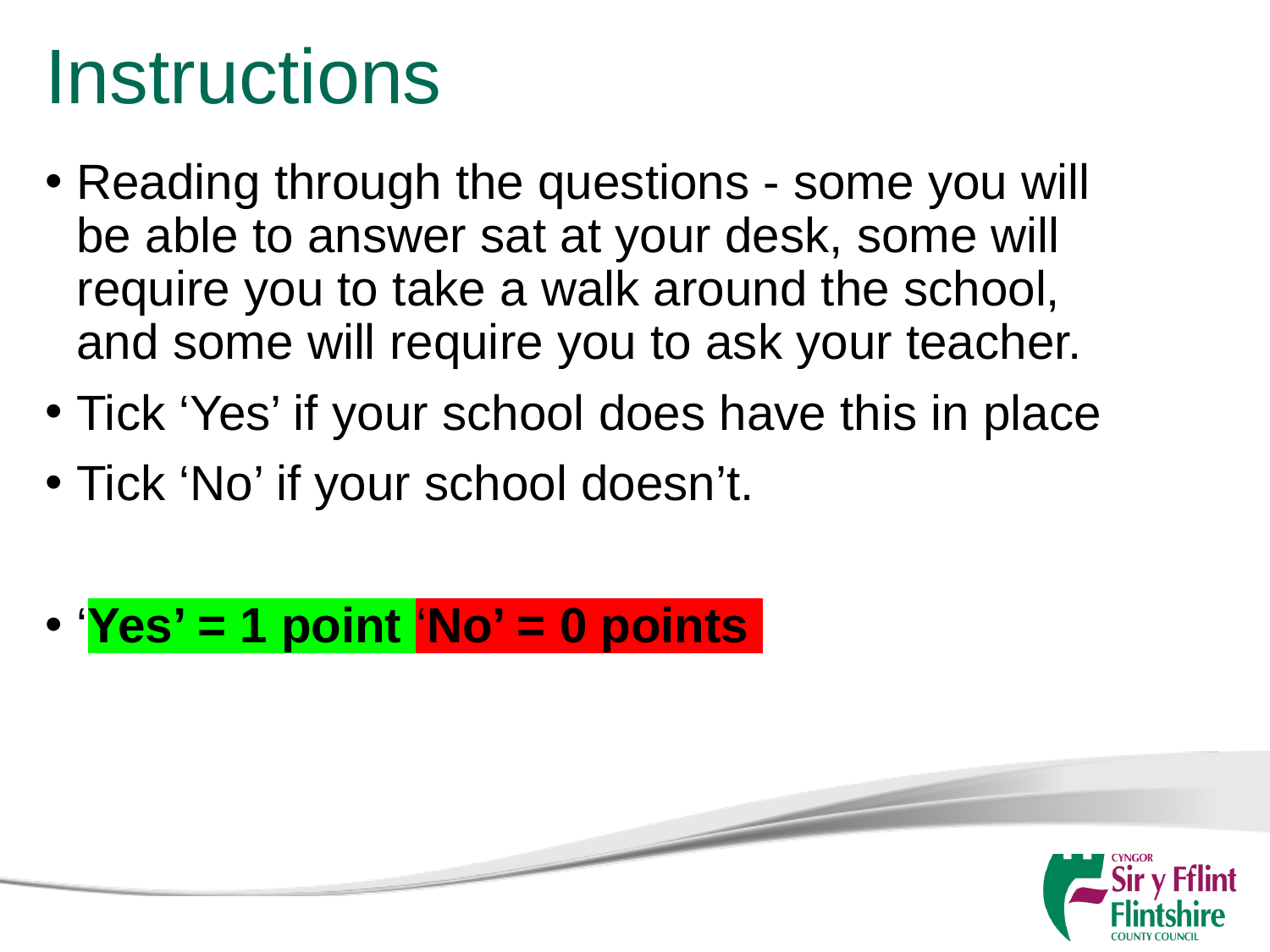

# Instructions
Reading through the questions - some you will be able to answer sat at your desk, some will require you to take a walk around the school, and some will require you to ask your teacher.
Tick ‘Yes’ if your school does have this in place
Tick ‘No’ if your school doesn’t.

‘Yes’ = 1 point ‘No’ = 0 points